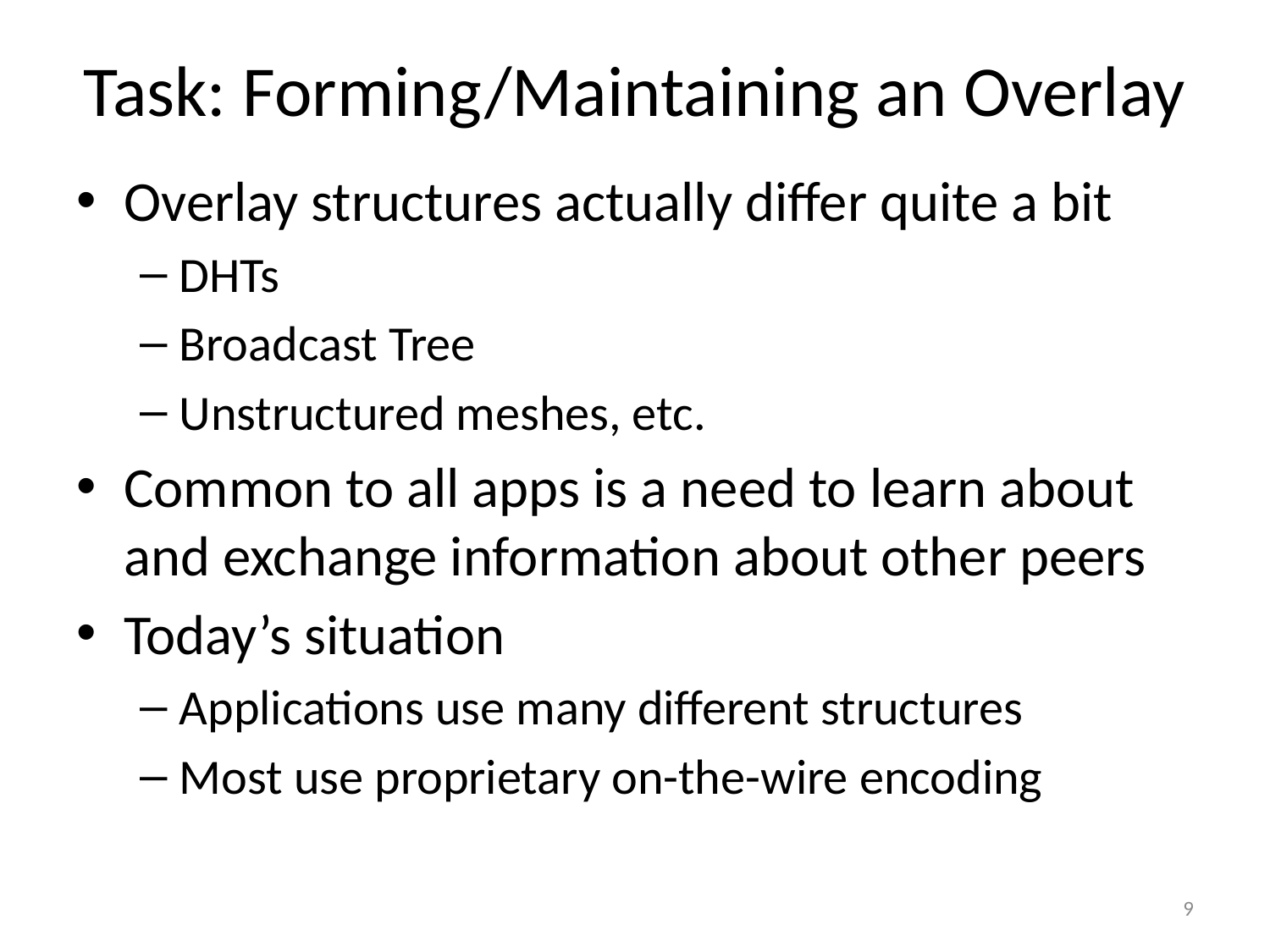

# Task: Forming/Maintaining an Overlay
Overlay structures actually differ quite a bit
DHTs
Broadcast Tree
Unstructured meshes, etc.
Common to all apps is a need to learn about and exchange information about other peers
Today’s situation
Applications use many different structures
Most use proprietary on-the-wire encoding
9